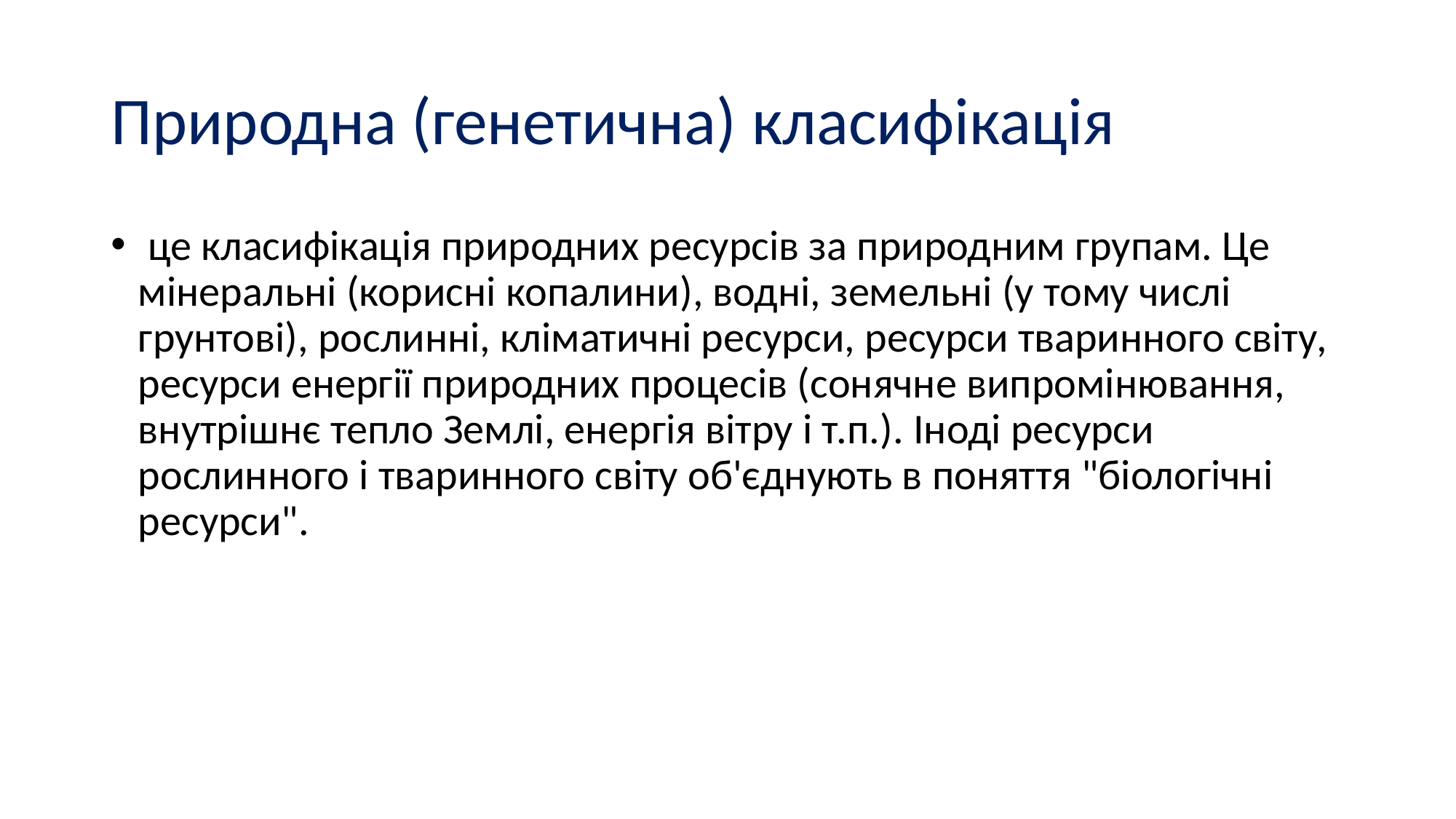

# Природна (генетична) класифікація
 це класифікація природних ресурсів за природним групам. Це мінеральні (корисні копалини), водні, земельні (у тому числі грунтові), рослинні, кліматичні ресурси, ресурси тваринного світу, ресурси енергії природних процесів (сонячне випромінювання, внутрішнє тепло Землі, енергія вітру і т.п.). Іноді ресурси рослинного і тваринного світу об'єднують в поняття "біологічні ресурси".